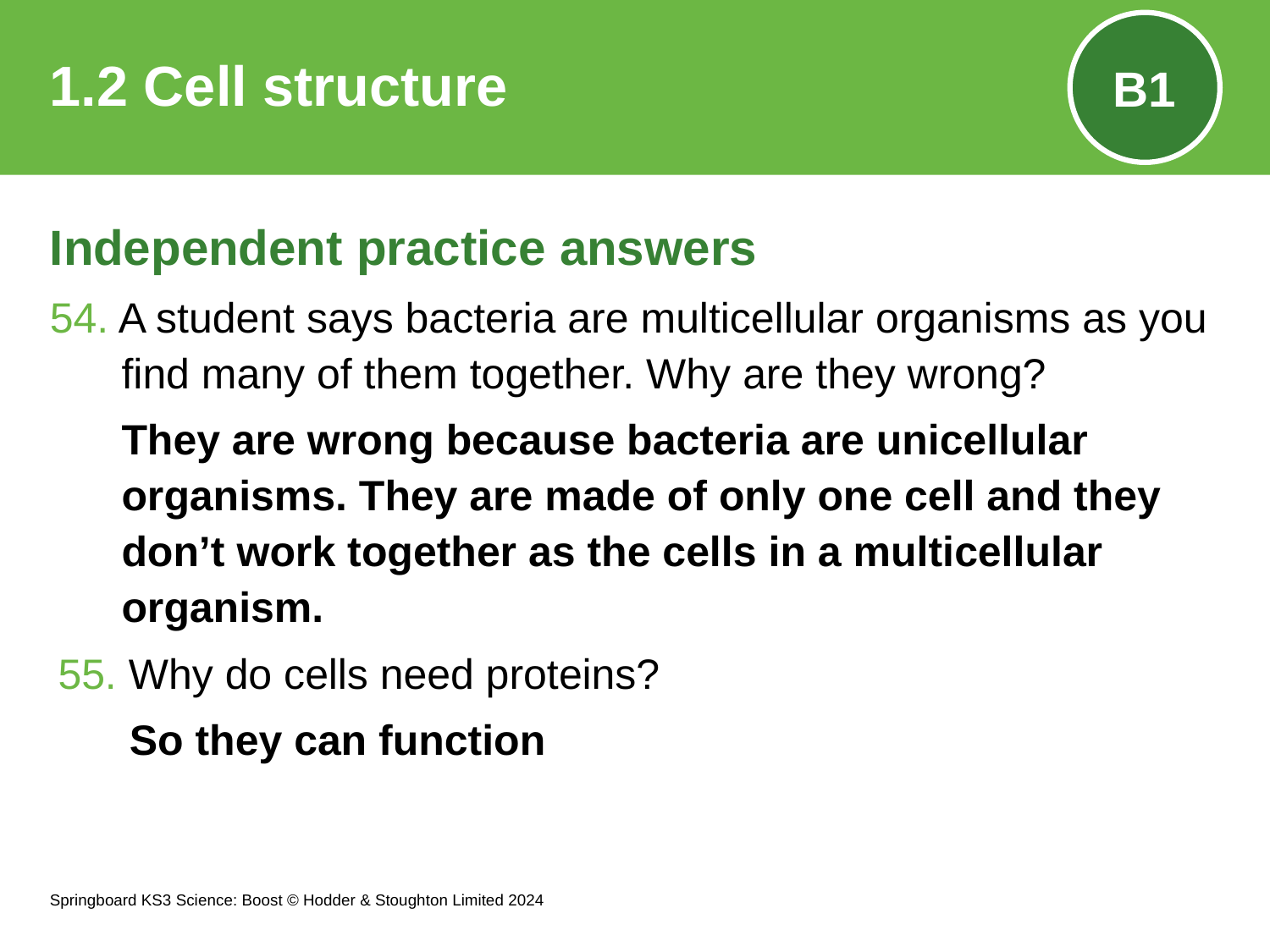

# 1.2 Cell structure
B1
Independent practice answers
54. A student says bacteria are multicellular organisms as you find many of them together. Why are they wrong?
They are wrong because bacteria are unicellular organisms. They are made of only one cell and they don’t work together as the cells in a multicellular organism.
55. Why do cells need proteins?
So they can function

Springboard KS3 Science: Boost © Hodder & Stoughton Limited 2024